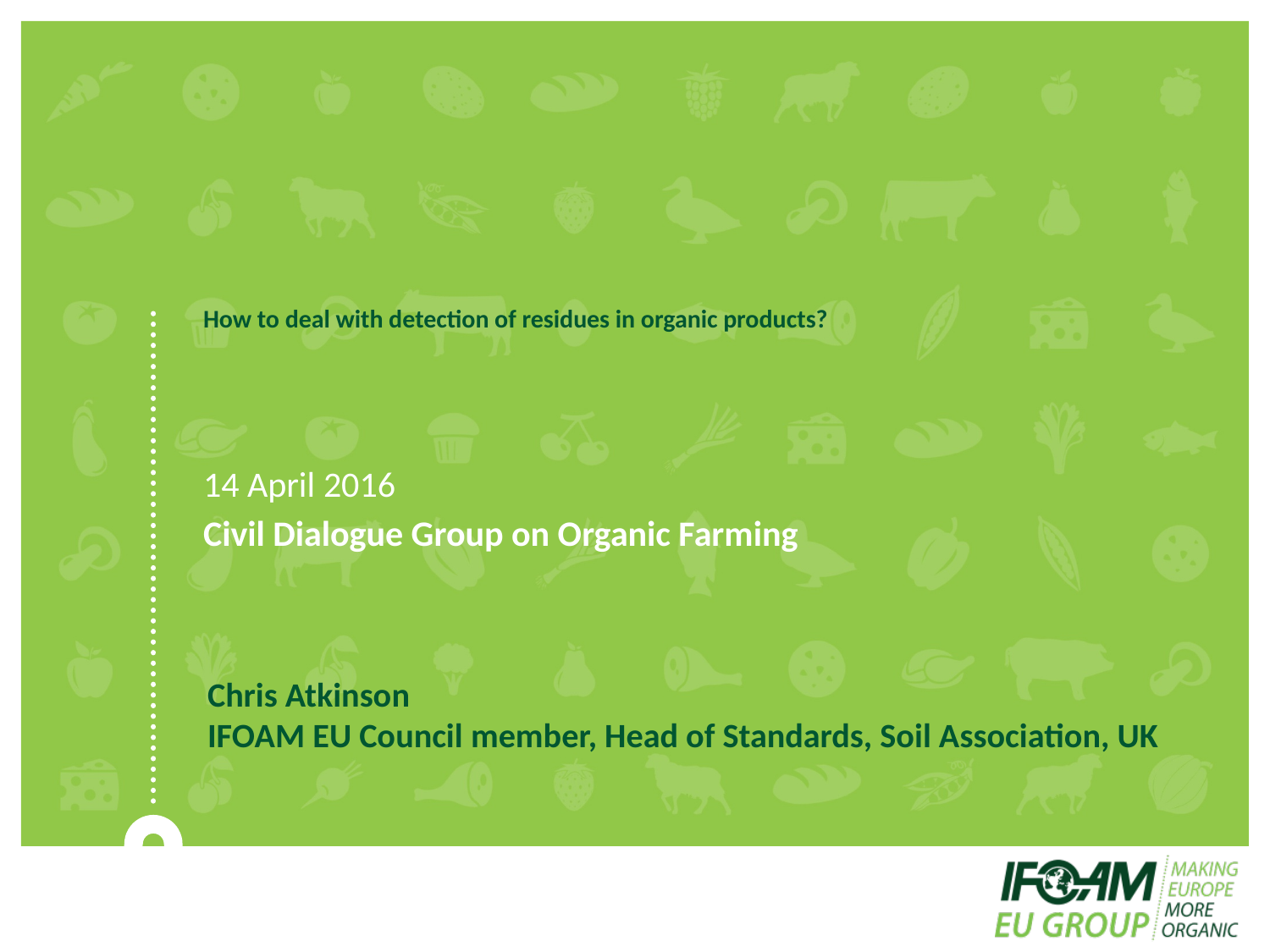

# How to deal with detection of residues in organic products?
14 April 2016
Civil Dialogue Group on Organic Farming
Chris Atkinson
IFOAM EU Council member, Head of Standards, Soil Association, UK